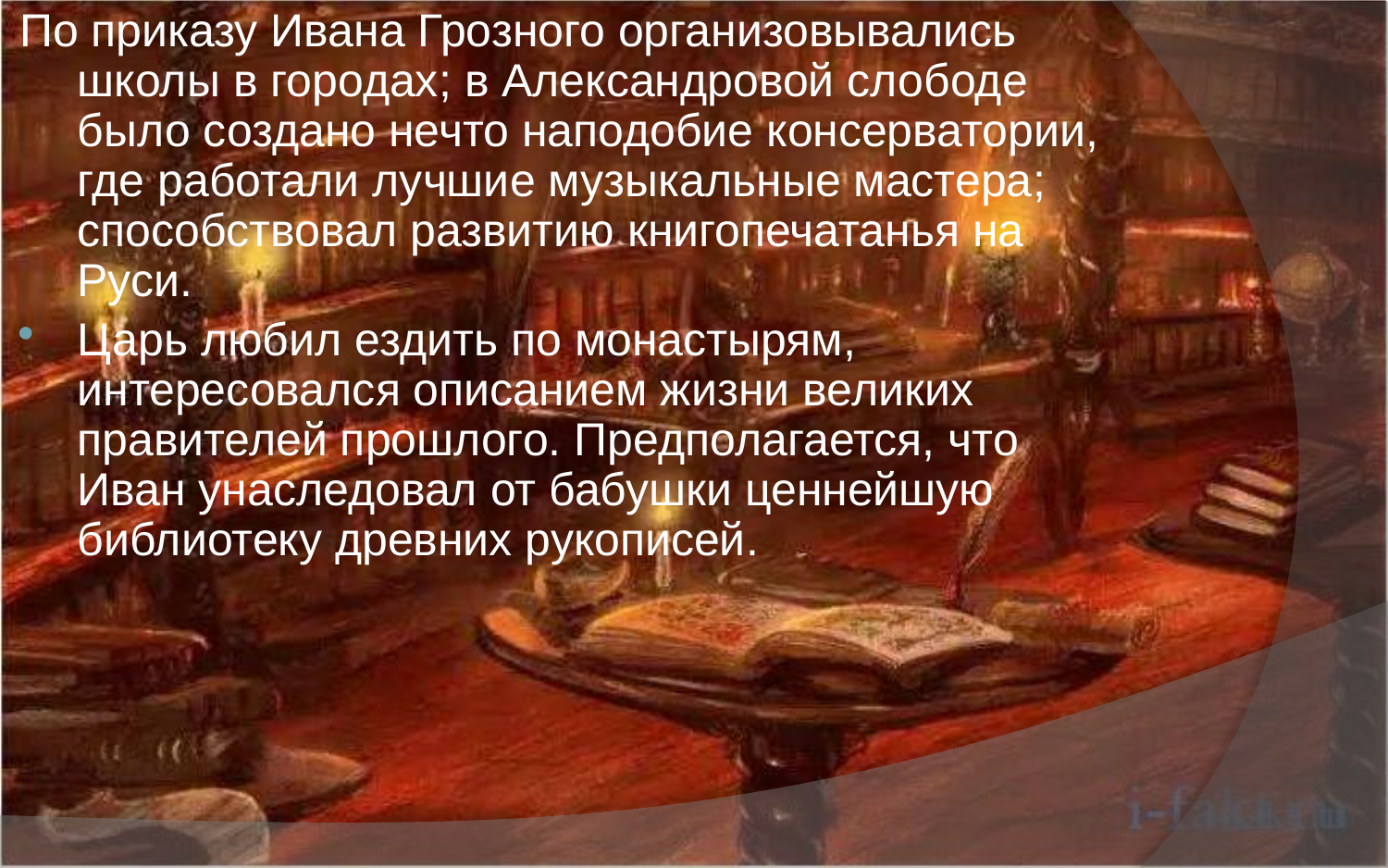

По приказу Ивана Грозного организовывались школы в городах; в Александровой слободе было создано нечто наподобие консерватории, где работали лучшие музыкальные мастера; способствовал развитию книгопечатанья на Руси.
Царь любил ездить по монастырям, интересовался описанием жизни великих правителей прошлого. Предполагается, что Иван унаследовал от бабушки ценнейшую библиотеку древних рукописей.